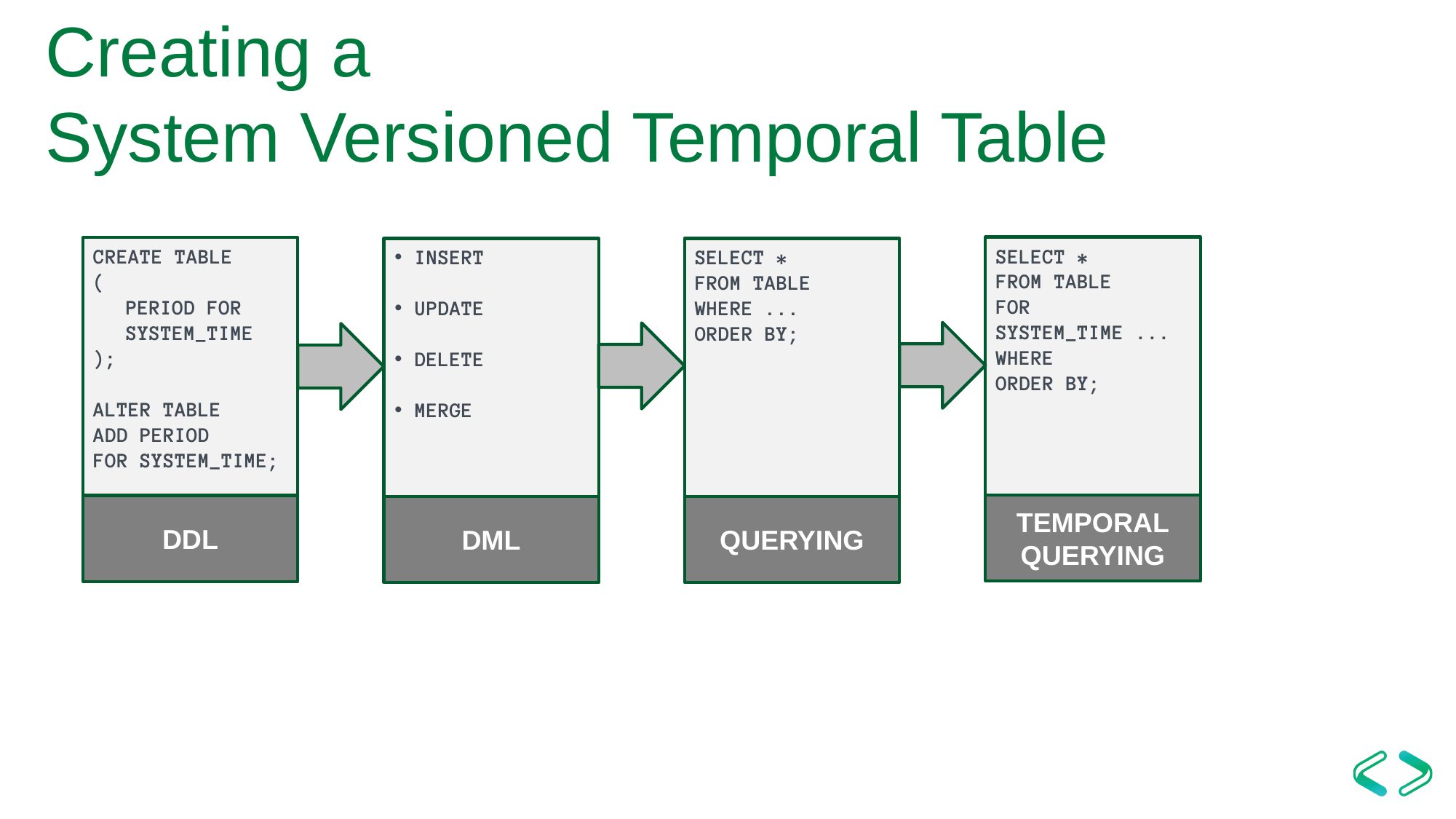

# Creating a System Versioned Temporal Table
SELECT *
FROM TABLE
FOR SYSTEM_TIME ...
WHERE
ORDER BY;
TEMPORAL
QUERYING
CREATE TABLE
(
	PERIOD FOR
	SYSTEM_TIME
);
ALTER TABLE
ADD PERIOD
FOR SYSTEM_TIME;
DDL
INSERT

UPDATE

DELETE

MERGE
DML
SELECT *
FROM TABLE
WHERE ...
ORDER BY;
QUERYING